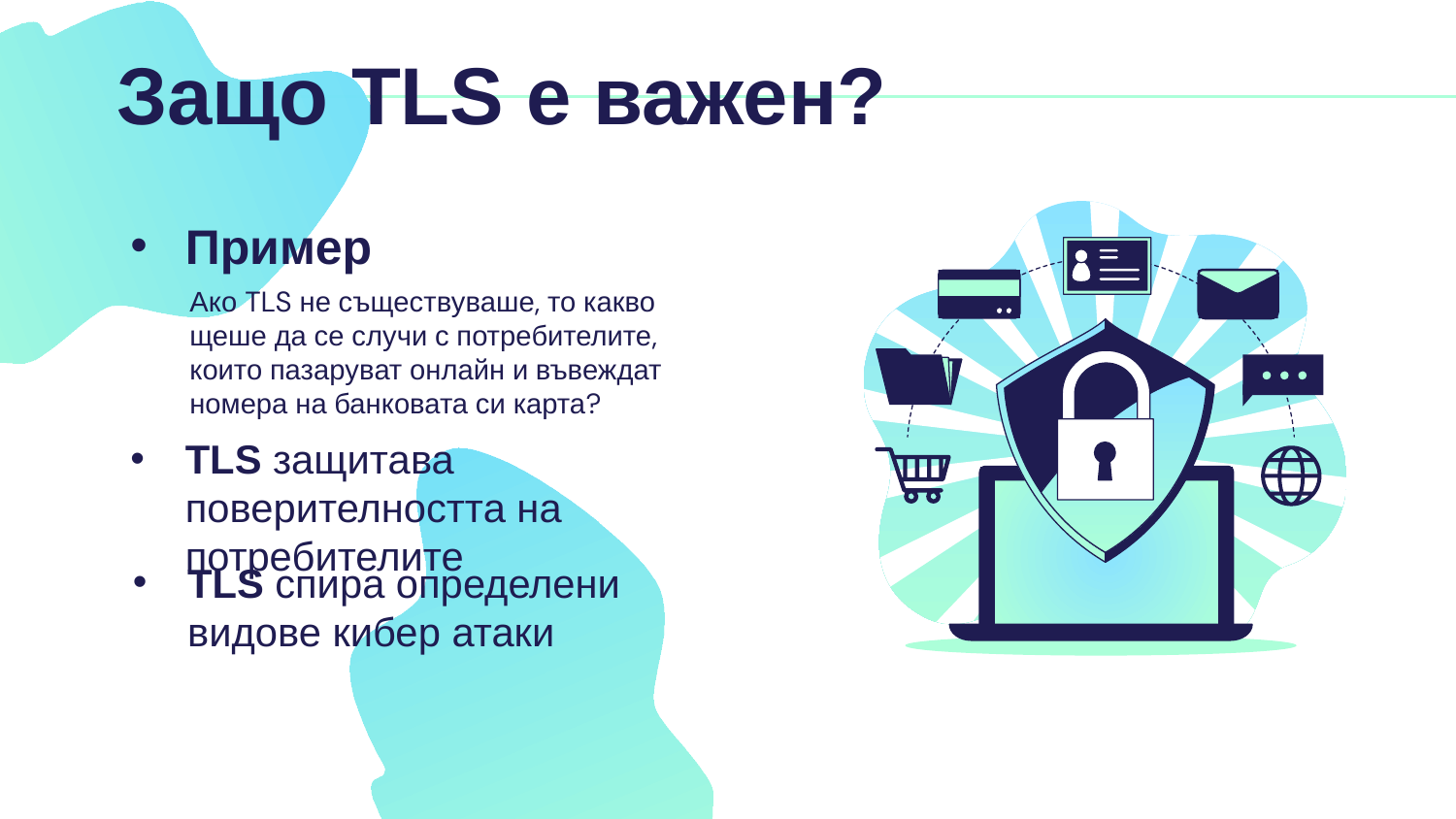

# Защо TLS е важен?
Пример

Ако TLS не съществуваше, то какво щеше да се случи с потребителите, които пазаруват онлайн и въвеждат номера на банковата си карта?
TLS защитава поверителността на потребителите

TLS спира определени видове кибер атаки